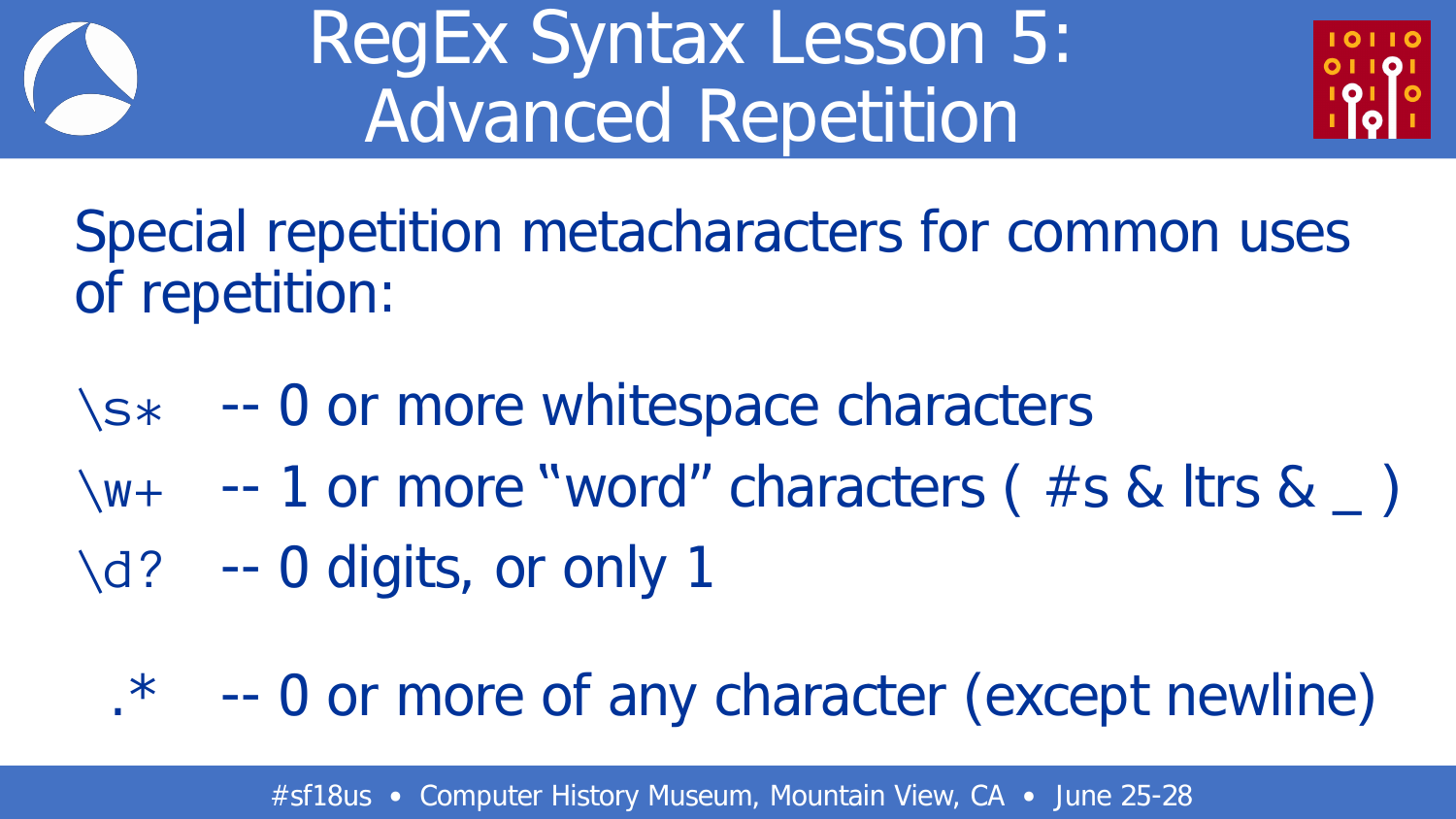

# RegEx Syntax Lesson 5: Advanced Repetition
Special repetition metacharacters for common uses of repetition:

\s*  	-- 0 or more whitespace characters
\w+	-- 1 or more “word” characters ( #s & ltrs & _ )
\d?  	-- 0 digits, or only 1

  .*	-- 0 or more of any character (except newline)